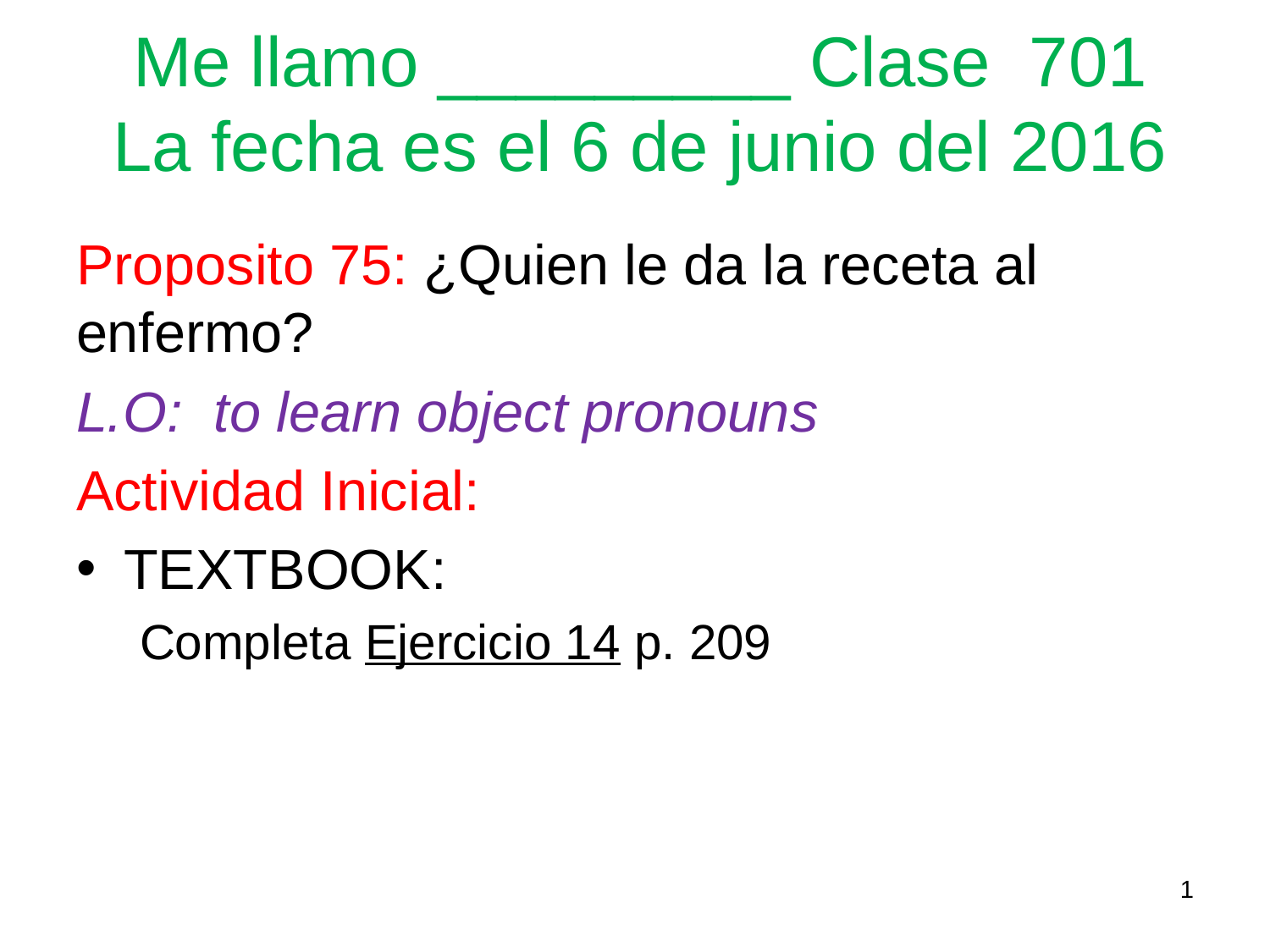

# Me llamo _________ Clase  701 La fecha es el 6 de junio del 2016
Proposito 75: ¿Quien le da la receta al enfermo?
L.O:  to learn object pronouns
Actividad Inicial:
TEXTBOOK:
Completa Ejercicio 14 p. 209
1